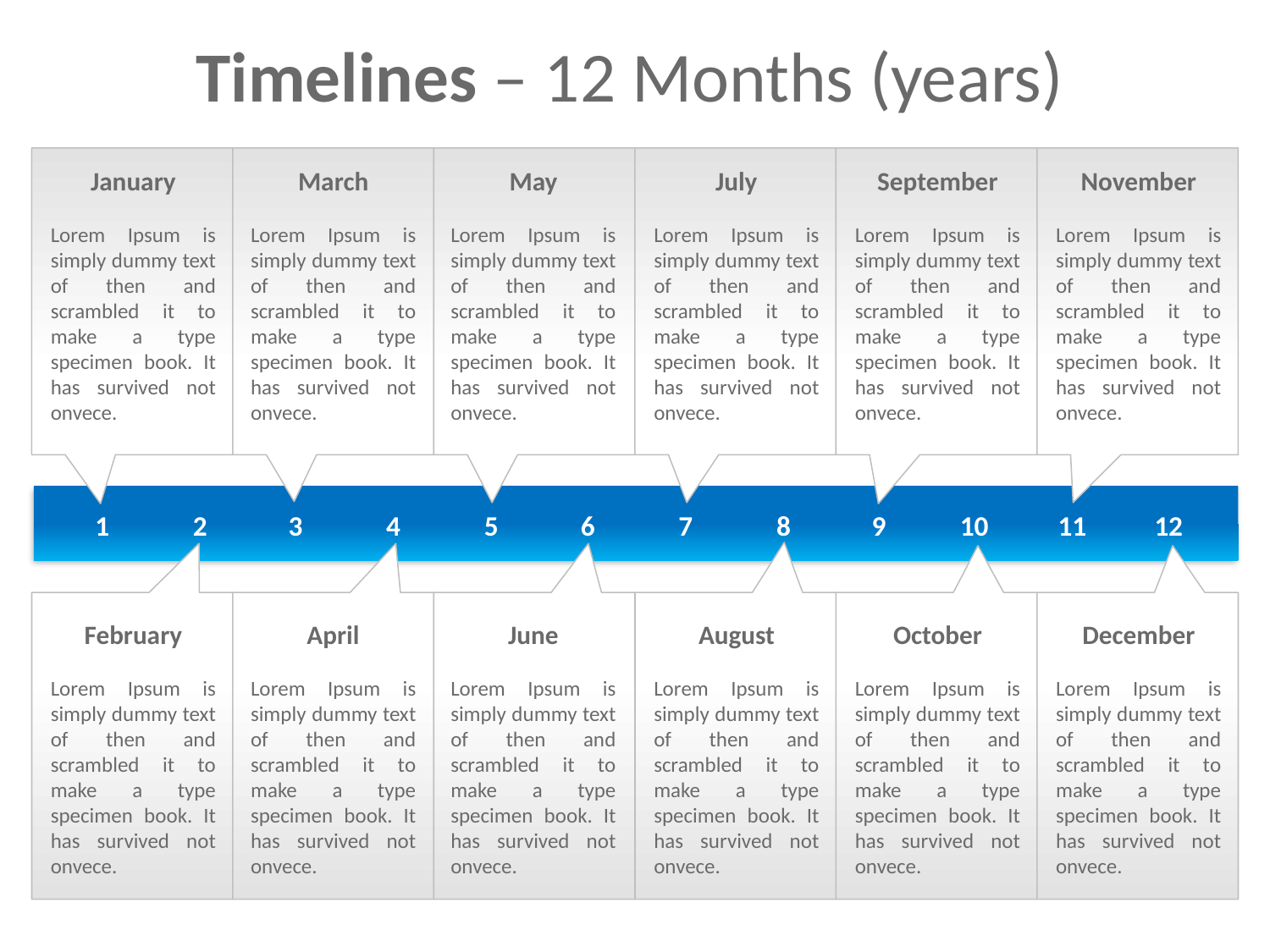

Timelines – 12 Months (years)

January

Lorem Ipsum is simply dummy text of then and scrambled it to make a type specimen book. It has survived not onvece.
March

Lorem Ipsum is simply dummy text of then and scrambled it to make a type specimen book. It has survived not onvece.
May

Lorem Ipsum is simply dummy text of then and scrambled it to make a type specimen book. It has survived not onvece.
July

Lorem Ipsum is simply dummy text of then and scrambled it to make a type specimen book. It has survived not onvece.
September

Lorem Ipsum is simply dummy text of then and scrambled it to make a type specimen book. It has survived not onvece.
November

Lorem Ipsum is simply dummy text of then and scrambled it to make a type specimen book. It has survived not onvece.

1
2
3
4
5
6
7
8
9
10
11
12

February

Lorem Ipsum is simply dummy text of then and scrambled it to make a type specimen book. It has survived not onvece.
April

Lorem Ipsum is simply dummy text of then and scrambled it to make a type specimen book. It has survived not onvece.
June

Lorem Ipsum is simply dummy text of then and scrambled it to make a type specimen book. It has survived not onvece.
August

Lorem Ipsum is simply dummy text of then and scrambled it to make a type specimen book. It has survived not onvece.
October

Lorem Ipsum is simply dummy text of then and scrambled it to make a type specimen book. It has survived not onvece.
December

Lorem Ipsum is simply dummy text of then and scrambled it to make a type specimen book. It has survived not onvece.